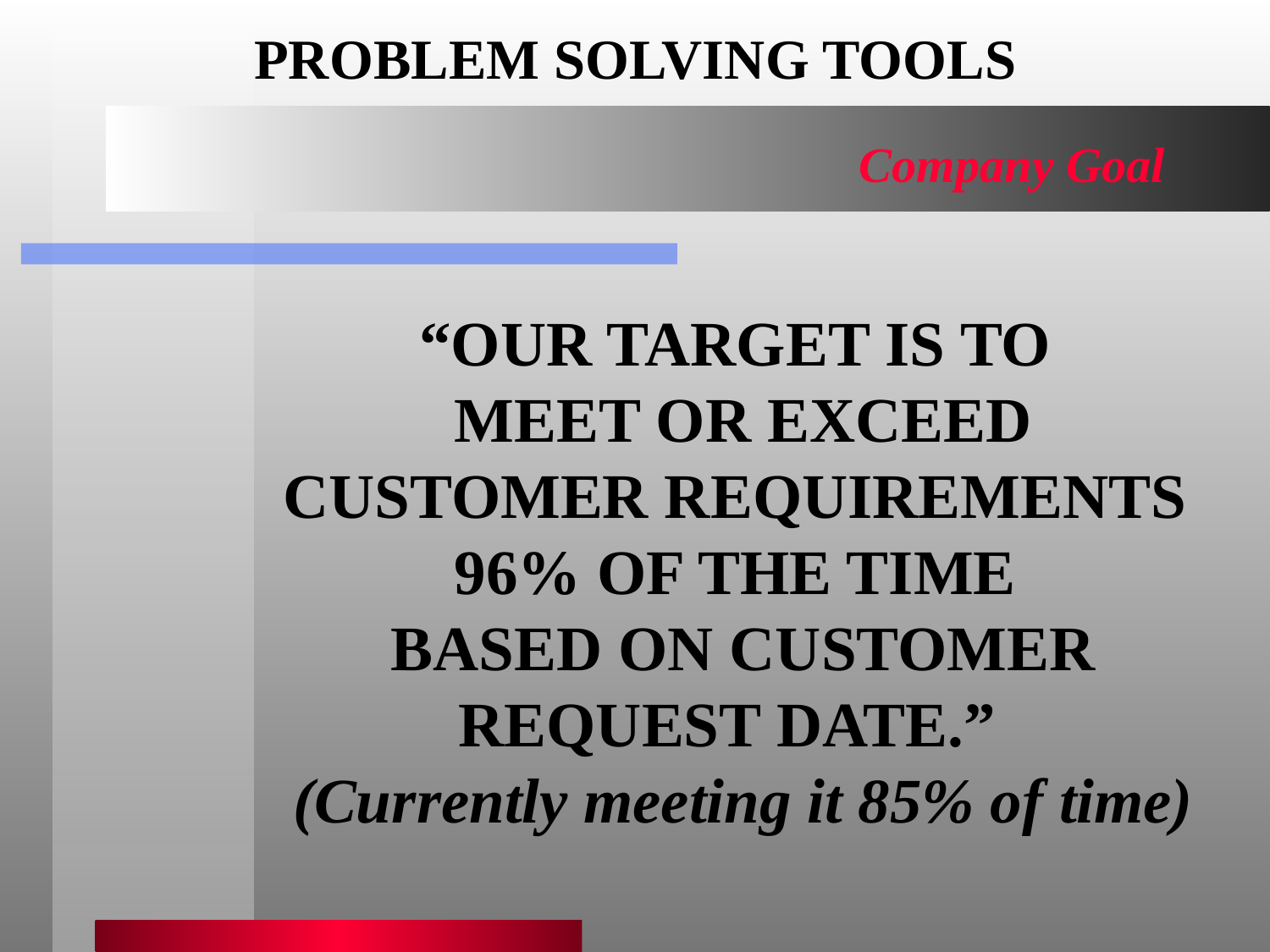

PROBLEM SOLVING TOOLS
Company Goal
“OUR TARGET IS TO
MEET OR EXCEED
CUSTOMER REQUIREMENTS
96% OF THE TIME
BASED ON CUSTOMER
REQUEST DATE.”
(Currently meeting it 85% of time)